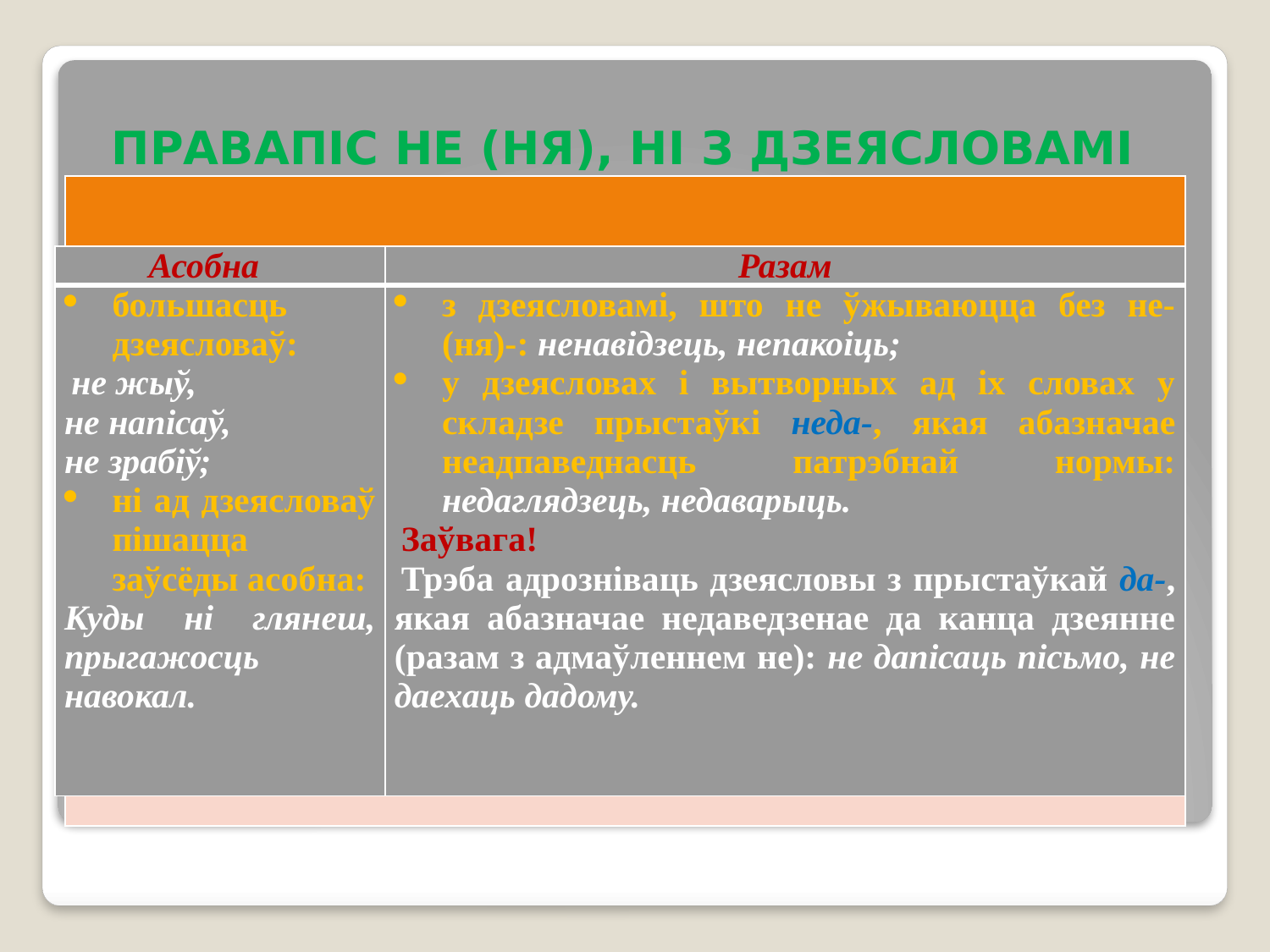

ПРАВАПІС НЕ (НЯ), НІ З ДЗЕЯСЛОВАМІ

|  |
| --- |
|  |
| Асобна | Разам |
| --- | --- |
| большасць дзеясловаў: не жыў, не напісаў, не зрабіў; ні ад дзеясловаў пішацца заўсёды асобна: Куды ні глянеш, прыгажосць навокал. | з дзеясловамі, што не ўжываюцца без не-(ня)-: ненавідзець, непакоіць; у дзеясловах і вытворных ад іх словах у складзе прыстаўкі неда-, якая абазначае неадпаведнасць патрэбнай нормы: недаглядзець, недаварыць. Заўвага! Трэба адрозніваць дзеясловы з прыстаўкай да-, якая абазначае недаведзенае да канца дзеянне (разам з адмаўленнем не): не дапісаць пісьмо, не даехаць дадому. |